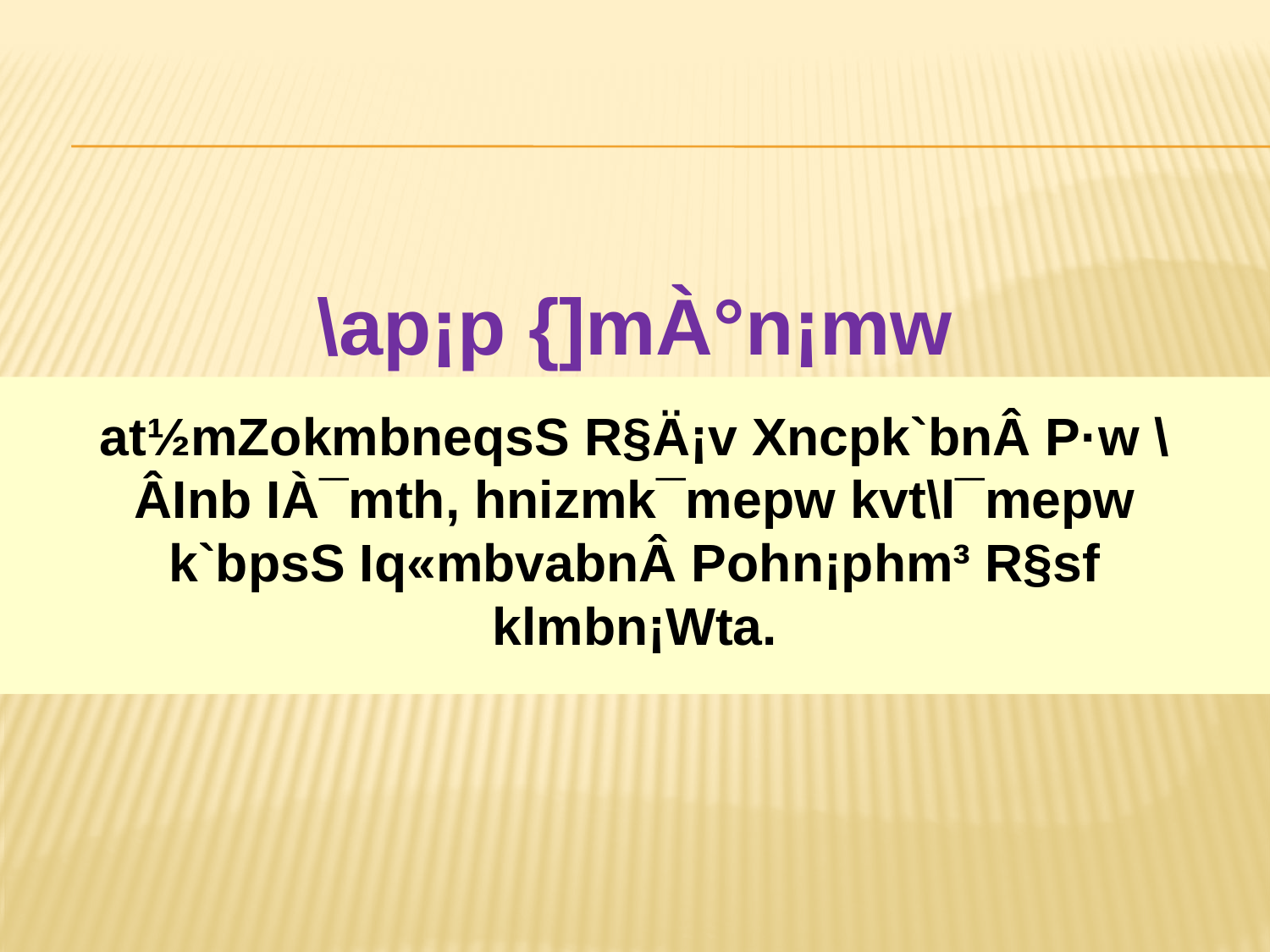

\ap¡p {]mÀ°n¡mw

at½mZokmbneqsS R§Ä¡v Xncpk`bnÂ P·w \ÂInb IÀ¯mth, hnizmk¯mepw kvt\l¯mepw k`bpsS Iq«mbvabnÂ Pohn¡phm³ R§sf klmbn¡Wta.